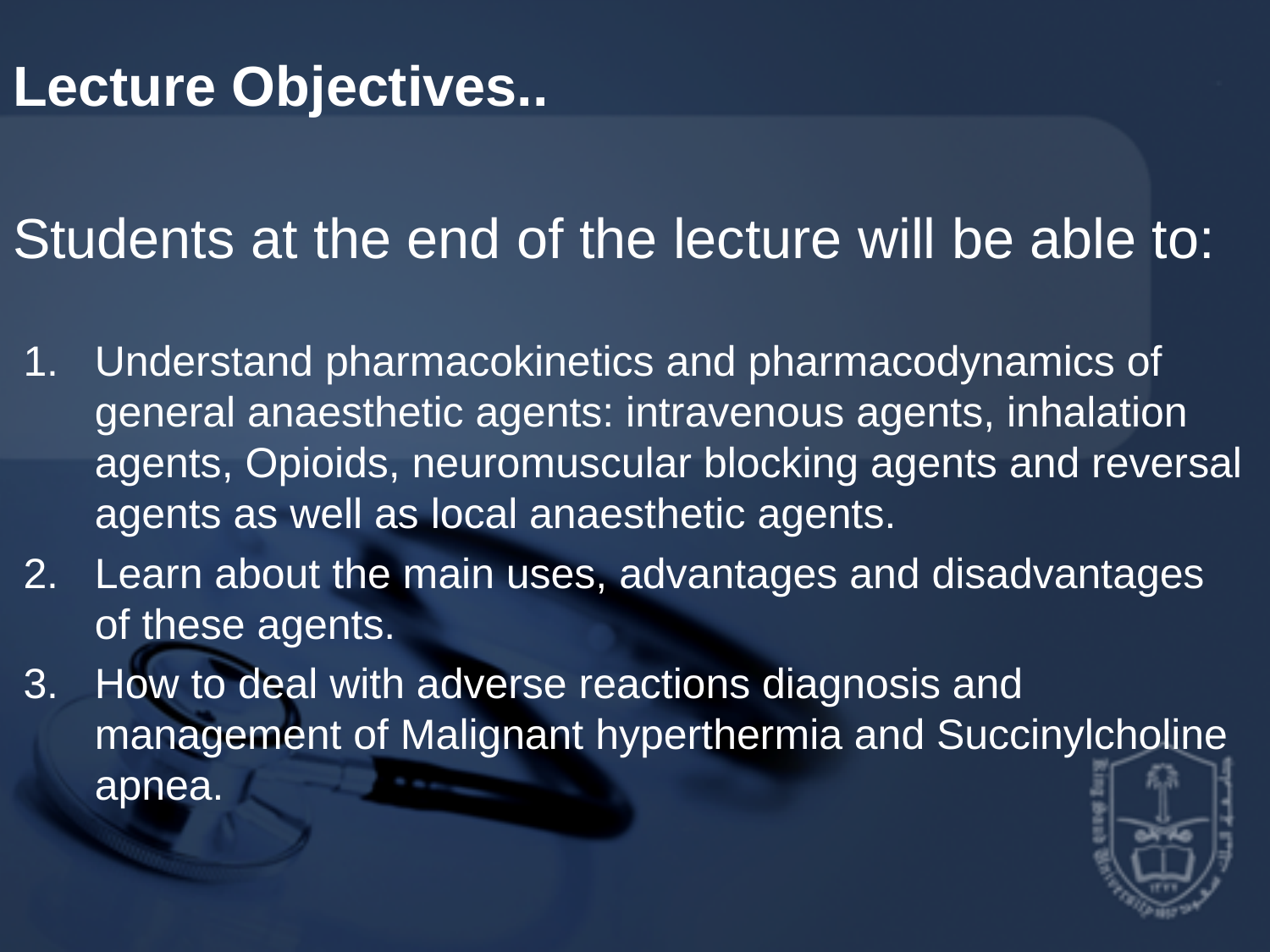

# Lecture Objectives.. Students at the end of the lecture will be able to:
Understand pharmacokinetics and pharmacodynamics of  general anaesthetic agents: intravenous agents, inhalation agents, Opioids, neuromuscular blocking agents and reversal agents as well as local anaesthetic agents.
Learn about the main uses, advantages and disadvantages of these agents.
How to deal with adverse reactions diagnosis and management of Malignant hyperthermia and Succinylcholine apnea.